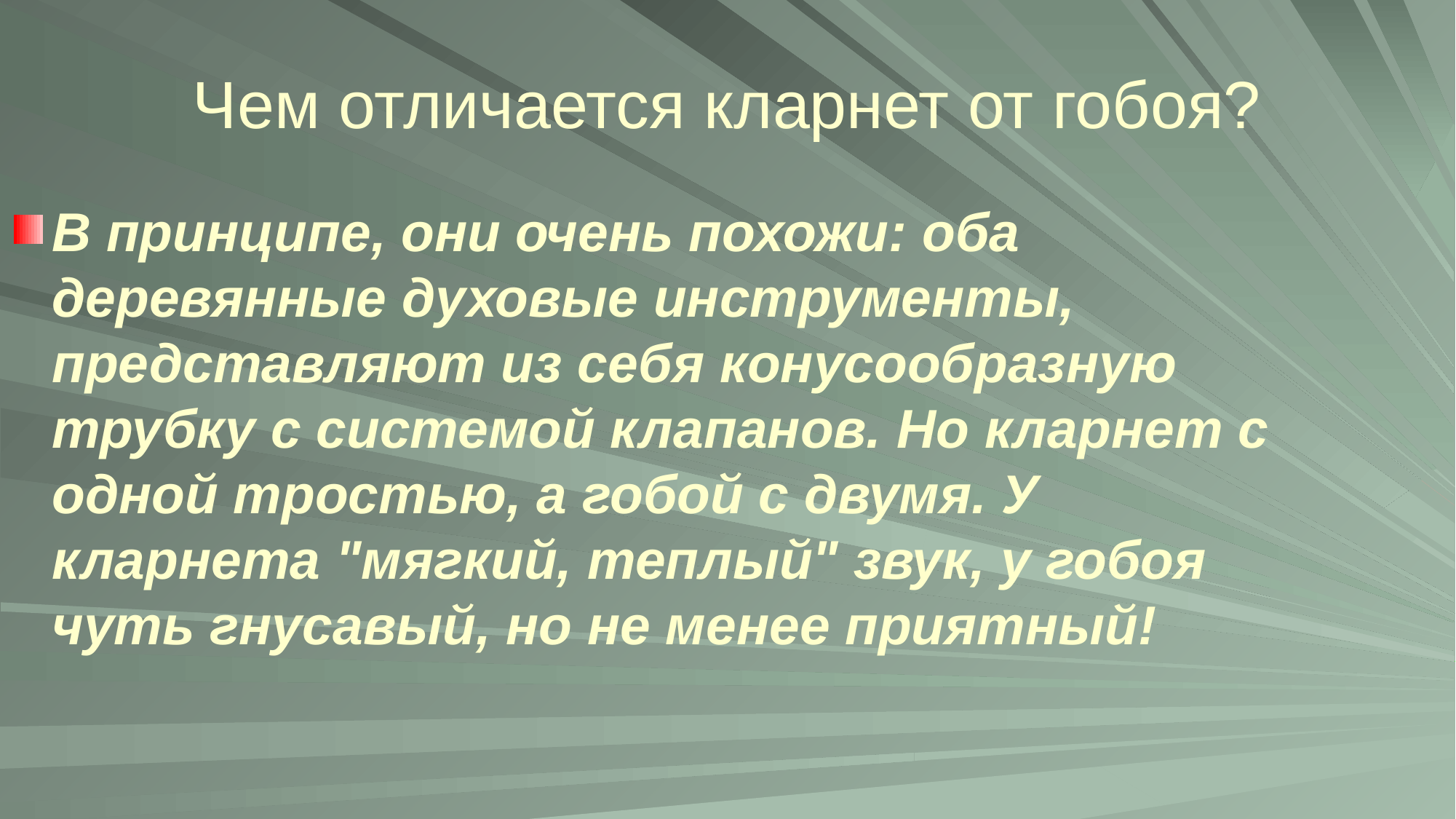

# Чем отличается кларнет от гобоя?
В принципе, они очень похожи: оба деревянные духовые инструменты, представляют из себя конусообразную трубку с системой клапанов. Но кларнет с одной тростью, а гобой с двумя. У кларнета "мягкий, теплый" звук, у гобоя чуть гнусавый, но не менее приятный!